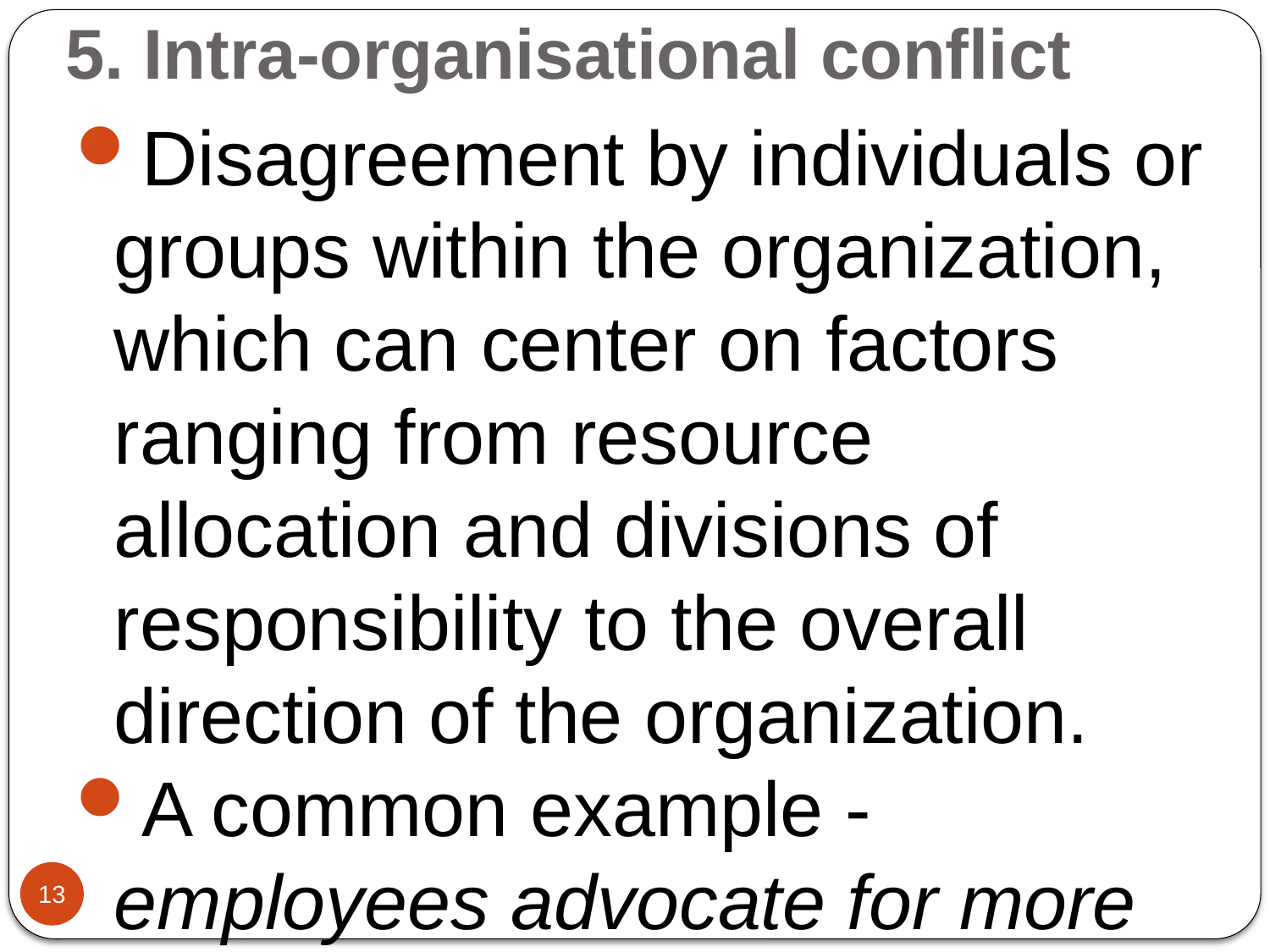

# 5. Intra-organisational conflict
Disagreement by individuals or groups within the organization, which can center on factors ranging from resource allocation and divisions of responsibility to the overall direction of the organization.
A common example - employees advocate for more facilities and the management wants facilities to remain the same.
13